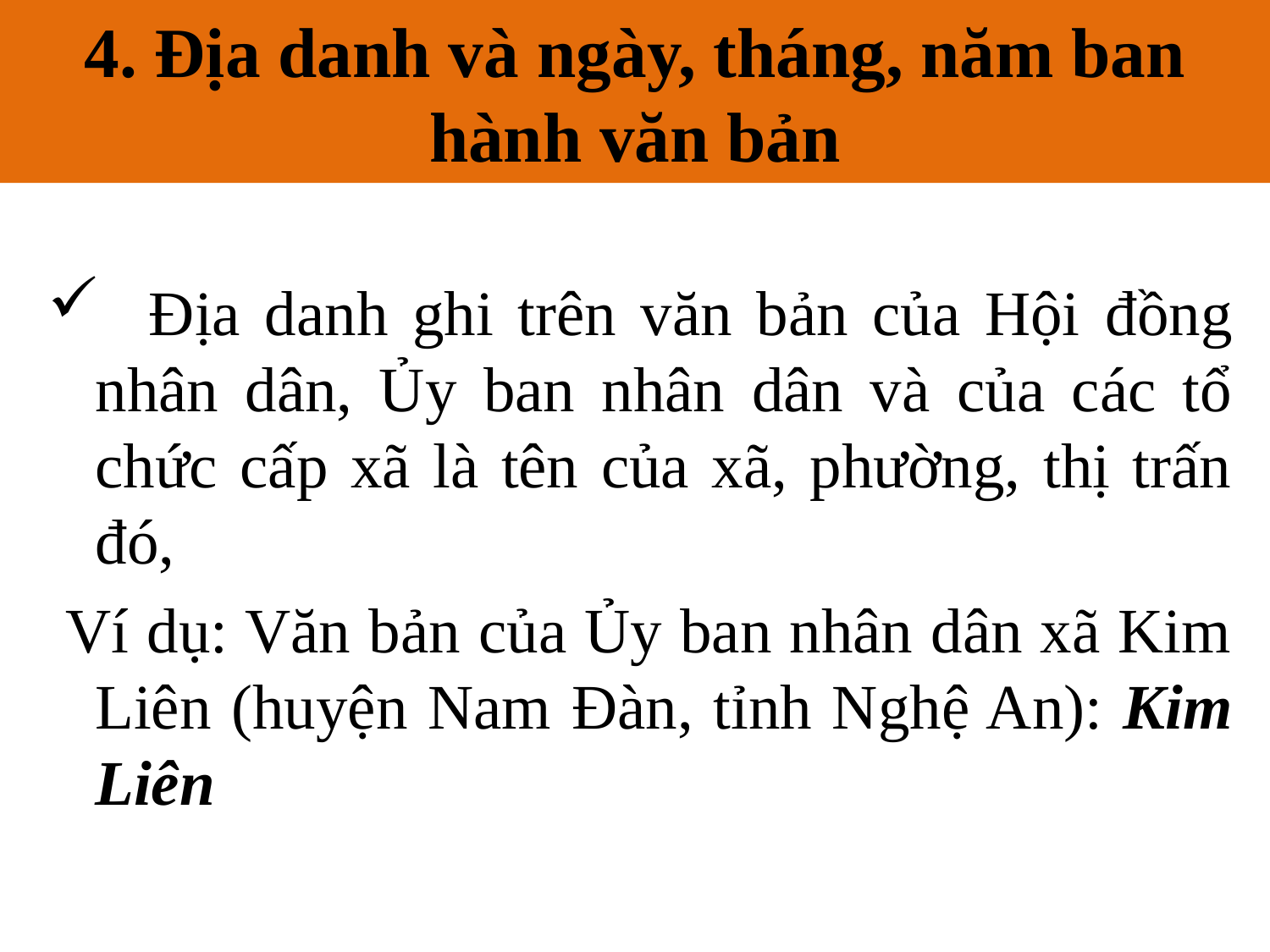

4. Địa danh và ngày, tháng, năm ban hành văn bản
# 4. Địa danh và ngày, tháng, năm ban hành văn bản
  Địa danh ghi trên văn bản của Hội đồng nhân dân, Ủy ban nhân dân và của các tổ chức cấp xã là tên của xã, phường, thị trấn đó,
 Ví dụ: Văn bản của Ủy ban nhân dân xã Kim Liên (huyện Nam Đàn, tỉnh Nghệ An): Kim Liên